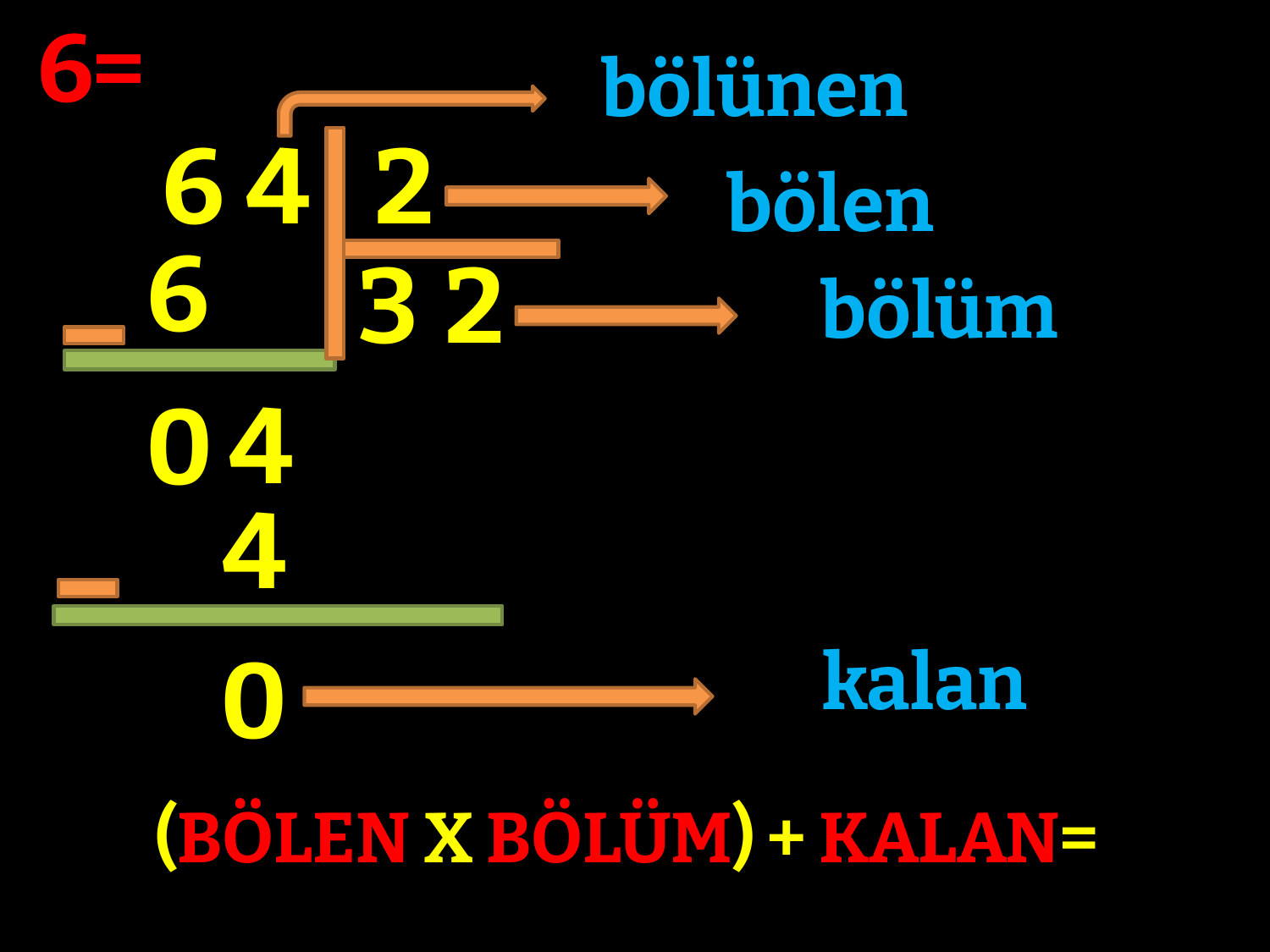

6=
bölünen

4
6
2
bölen

6
3
2
bölüm
#

4
0
4

0
kalan

(BÖLEN X BÖLÜM) + KALAN=